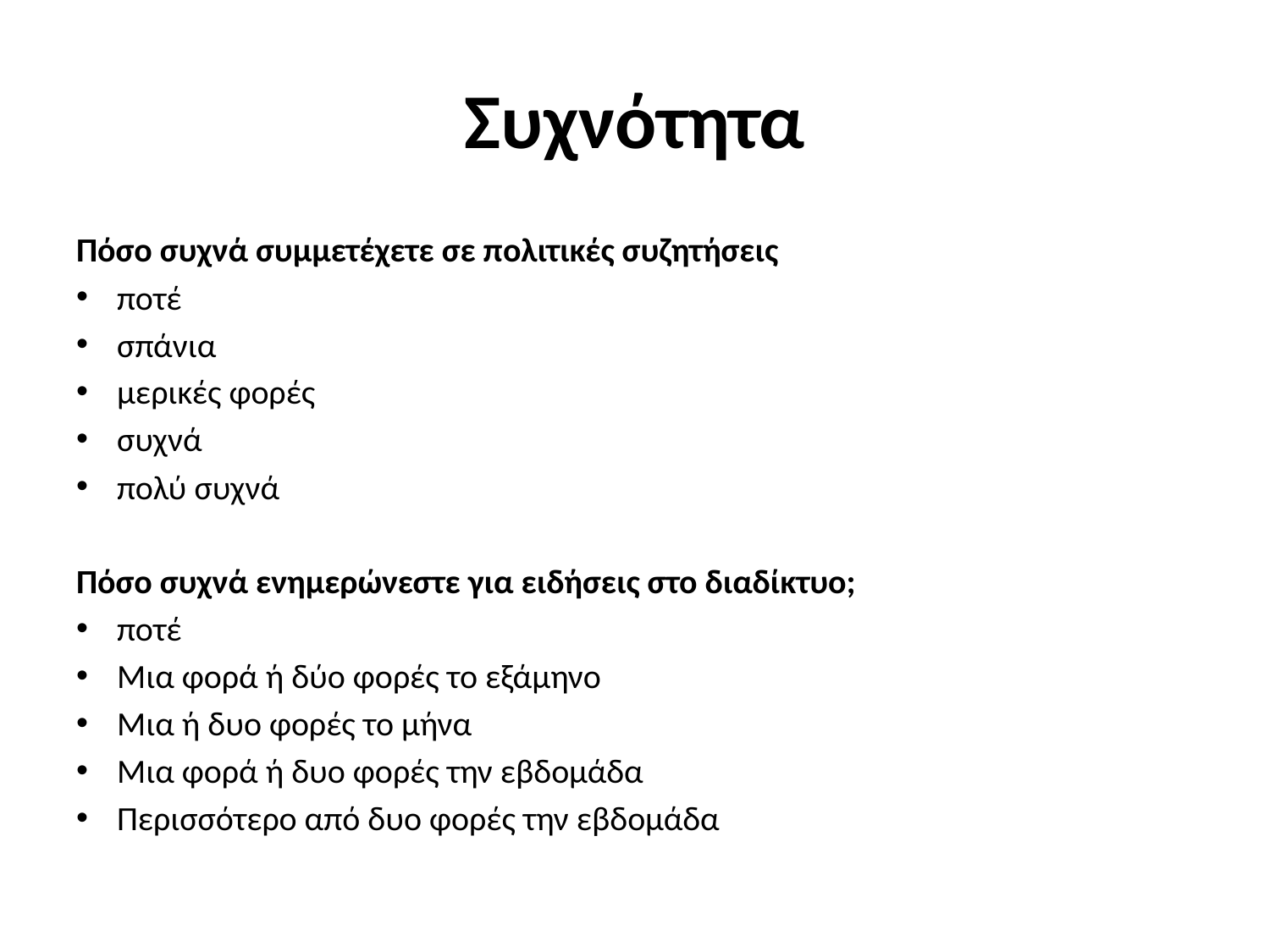

# Συχνότητα
Πόσο συχνά συμμετέχετε σε πολιτικές συζητήσεις
ποτέ
σπάνια
μερικές φορές
συχνά
πολύ συχνά

Πόσο συχνά ενημερώνεστε για ειδήσεις στο διαδίκτυο;
ποτέ
Μια φορά ή δύο φορές το εξάμηνο
Μια ή δυο φορές το μήνα
Μια φορά ή δυο φορές την εβδομάδα
Περισσότερο από δυο φορές την εβδομάδα